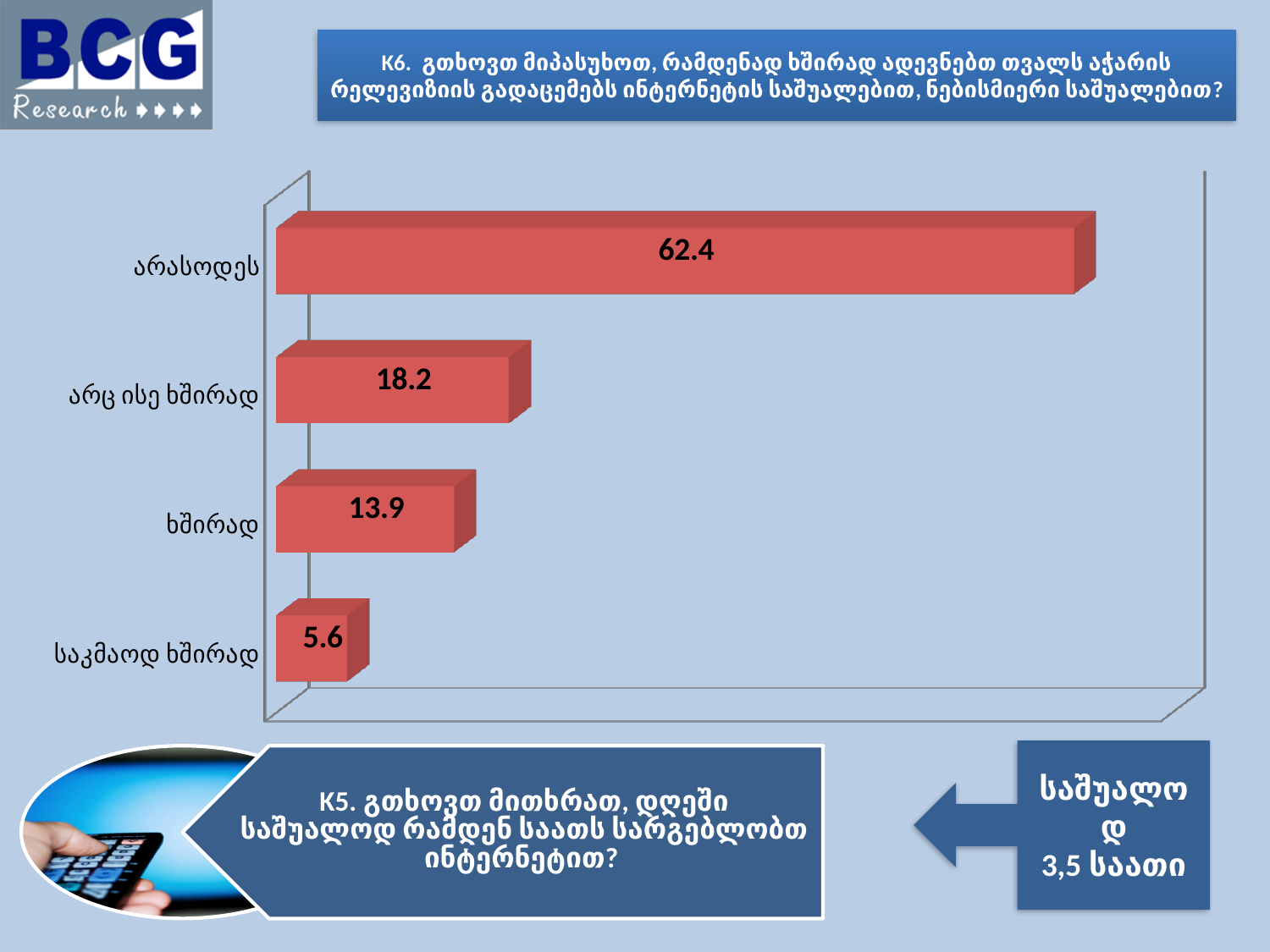

K6.  გთხოვთ მიპასუხოთ, რამდენად ხშირად ადევნებთ თვალს აჭარის რელევიზიის გადაცემებს ინტერნეტის საშუალებით, ნებისმიერი საშუალებით?

[unsupported chart]

საშუალოდ
3,5 საათი
K5. გთხოვთ მითხრათ, დღეში საშუალოდ რამდენ საათს სარგებლობთ ინტერნეტით?